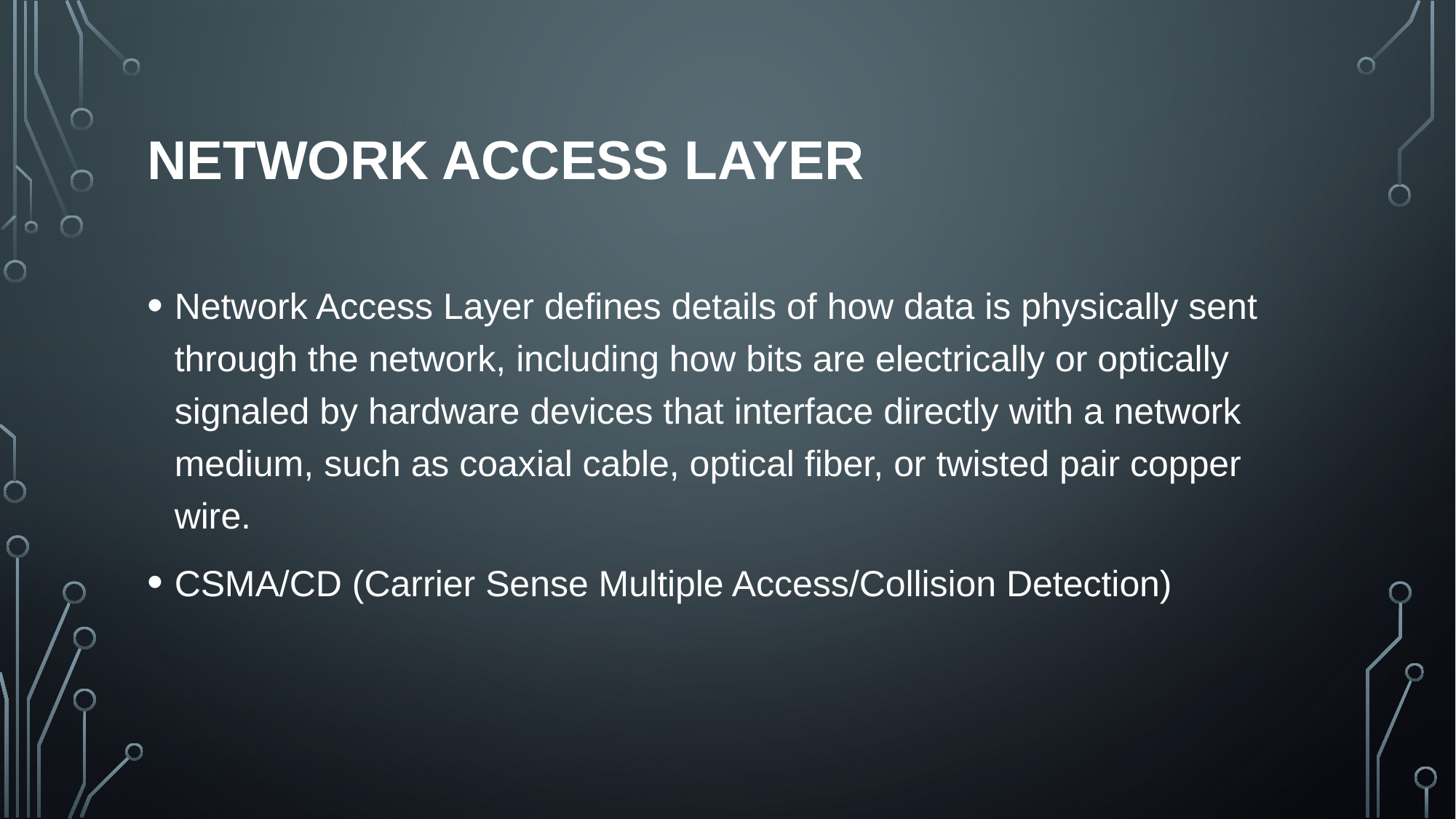

# Network Access Layer
Network Access Layer defines details of how data is physically sent through the network, including how bits are electrically or optically signaled by hardware devices that interface directly with a network medium, such as coaxial cable, optical fiber, or twisted pair copper wire.
CSMA/CD (Carrier Sense Multiple Access/Collision Detection)